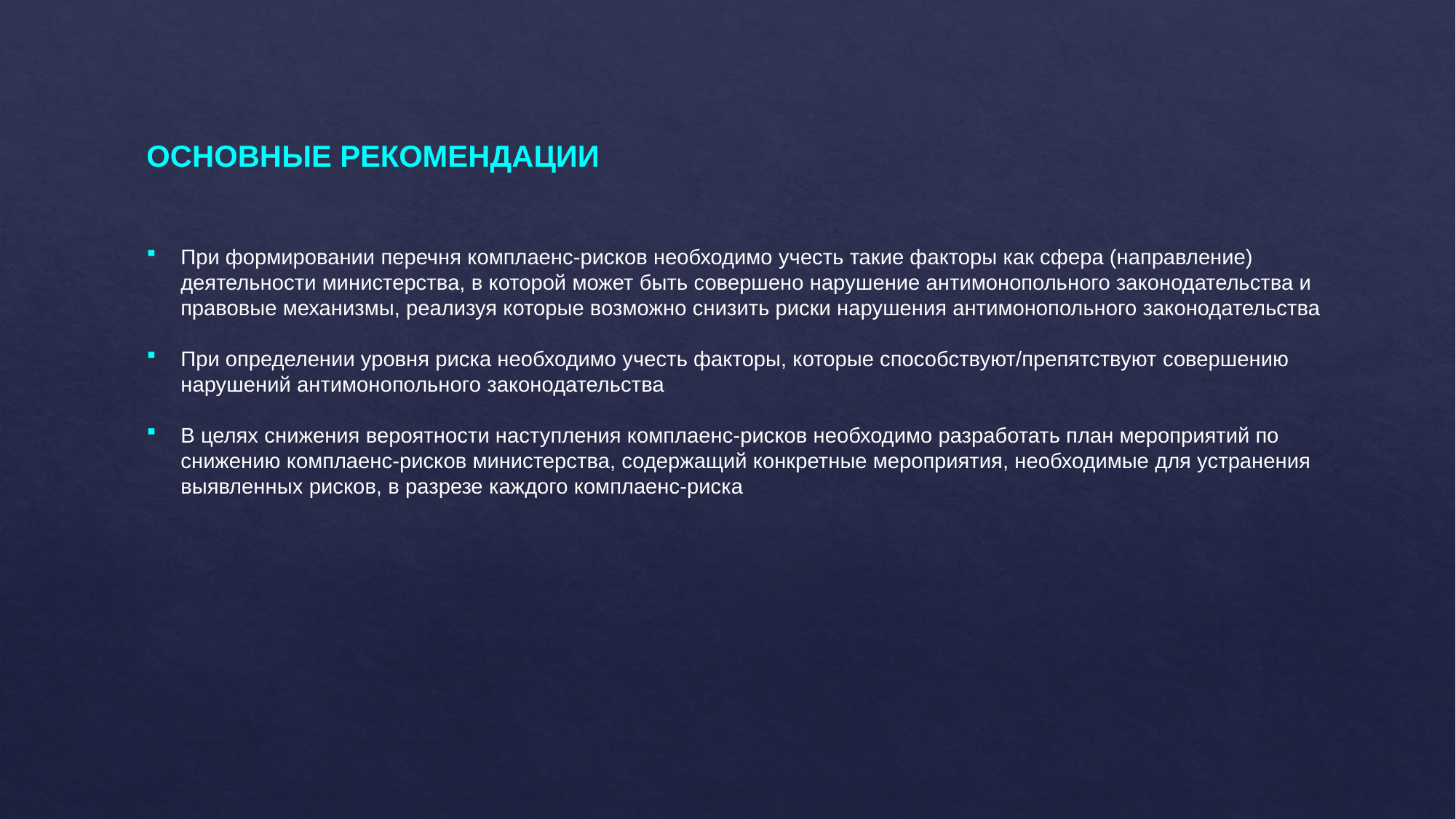

ОСНОВНЫЕ РЕКОМЕНДАЦИИ
При формировании перечня комплаенс-рисков необходимо учесть такие факторы как сфера (направление) деятельности министерства, в которой может быть совершено нарушение антимонопольного законодательства и правовые механизмы, реализуя которые возможно снизить риски нарушения антимонопольного законодательства

При определении уровня риска необходимо учесть факторы, которые способствуют/препятствуют совершению нарушений антимонопольного законодательства

В целях снижения вероятности наступления комплаенс-рисков необходимо разработать план мероприятий по снижению комплаенс-рисков министерства, содержащий конкретные мероприятия, необходимые для устранения выявленных рисков, в разрезе каждого комплаенс-риска